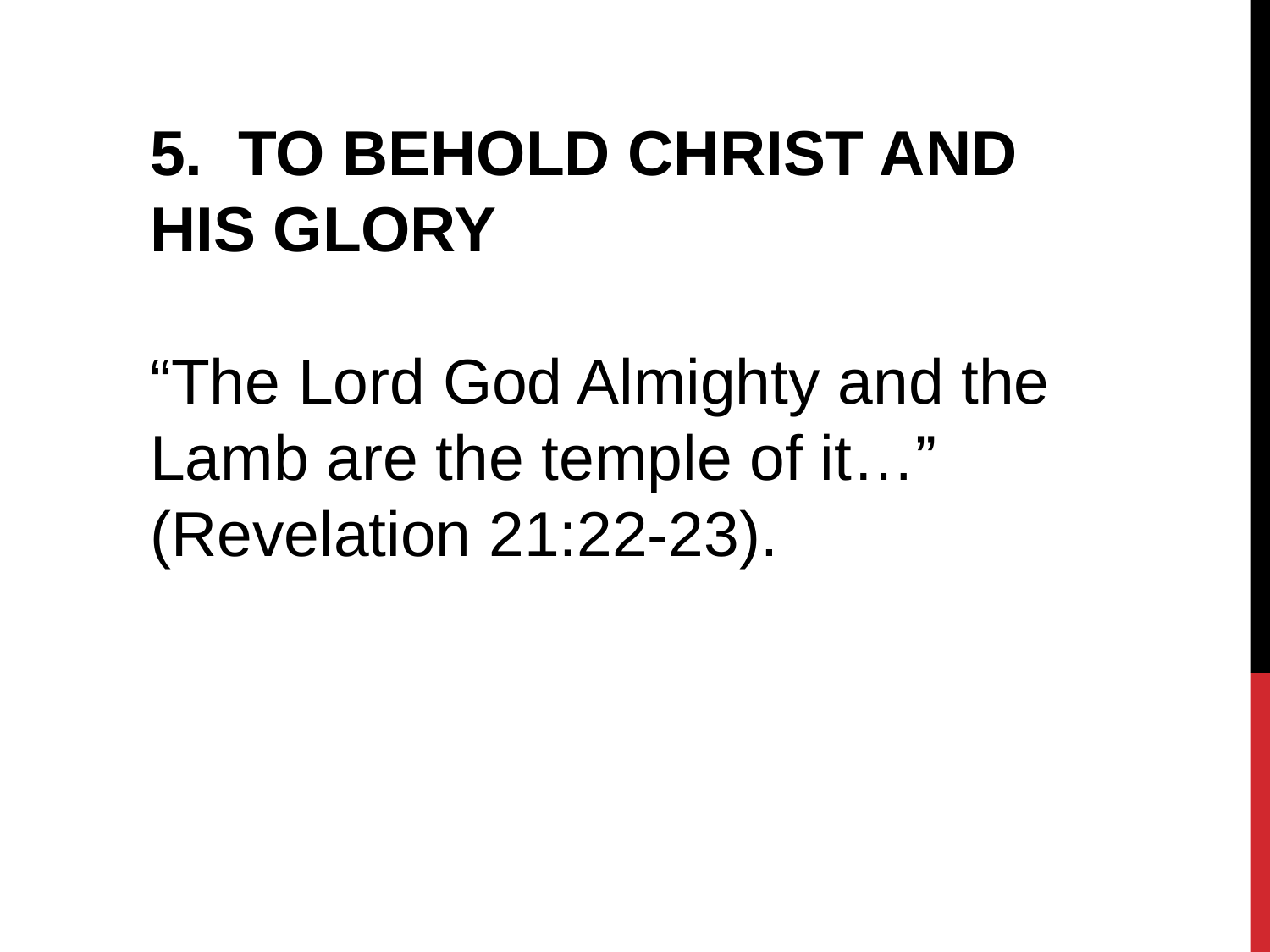

5.  TO BEHOLD CHRIST AND HIS GLORY

“The Lord God Almighty and the Lamb are the temple of it…”
(Revelation 21:22-23).